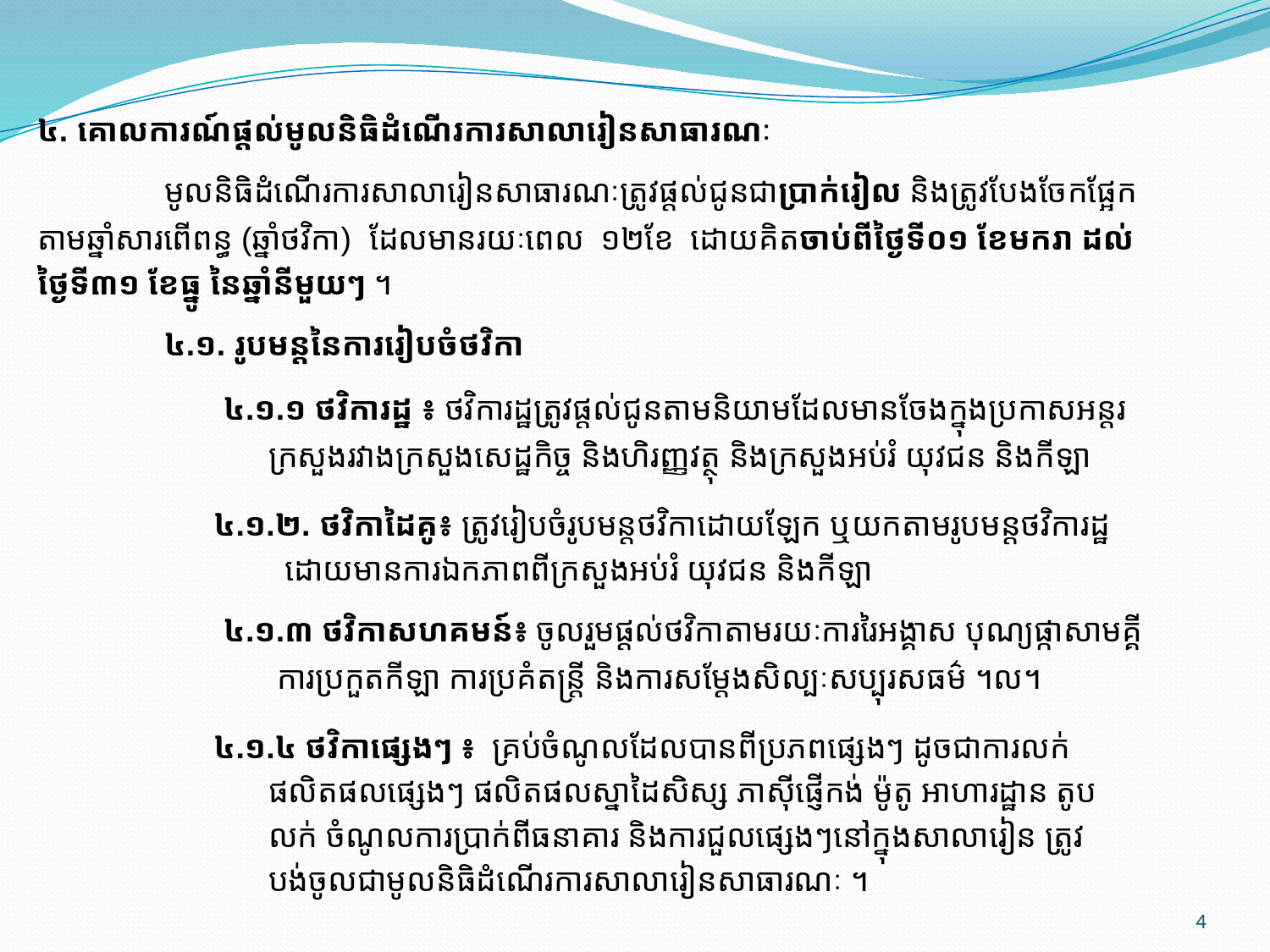

៤. គោលការណ៍ផ្ដល់មូលនិធិដំណើរការសាលារៀនសាធារណៈ
	មូលនិធិដំណើរការសាលារៀនសាធារណៈត្រូវផ្តល់ជូនជាប្រាក់​​រៀល​​ និងត្រូវបែងចែកផ្អែក
តាមឆ្នាំសារពើពន្ធ (ឆ្នាំថវិកា)  ដែលមានរយៈ​ពេល  ១២​ខែ  ដោយ​​​​​​គិតចាប់ពីថ្ងៃទី០១ ខែមករា​ ដល់
ថ្ងៃទី៣១ ខែធ្នូ ​នៃ​ឆ្នាំ​នីមួយៗ ។
	៤.១. រូបមន្តនៃការរៀបចំថវិកា
	​     ៤.១.១ ថវិការដ្ឋ ៖ ថវិការដ្ឋត្រូវផ្តល់ជូនតាមនិយាមដែលមានចែងក្នុងប្រកាសអន្តរ
                            ក្រសួងរវាងក្រសួងសេដ្ឋកិច្ច និងហិរញ្ញវត្ថុ និងក្រសួងអប់រំ យុវជន និងកីឡា

	      ៤.១.២. ថវិកាដៃគូ៖ ត្រូវរៀបចំរូបមន្តថវិកាដោយឡែក ឬយកតាមរូបមន្តថវិការដ្ឋ
                              ដោយមានការឯកភាពពីក្រសួងអប់រំ យុវជន និងកីឡា
	     ៤.១.៣ ថវិកាសហគមន៍៖ ចូលរួមផ្តល់ថវិកាតាមរយៈការរៃអង្គាស បុណ្យផ្កាសាមគ្គី
​                             ការប្រកួតកីឡា ការប្រគំតន្ត្រី និងការសម្តែងសិល្បៈសប្បុរសធម៌ ។ល។

	      ៤.១.៤ ថវិកាផ្សេងៗ ៖  គ្រប់ចំណូលដែលបានពីប្រភពផ្សេងៗ ដូចជាការលក់
                            ផលិតផលផ្សេងៗ ផលិត​ផល​ស្នាដៃសិស្ស ភាស៊ីផ្ញើកង់ ម៉ូតូ អាហារដ្ឋាន តូប
                            លក់ ចំណូលការប្រាក់ពីធនាគារ និងការជួលផ្សេងៗនៅក្នុងសាលារៀន ត្រូវ
                            បង់ចូលជាមូលនិធិដំណើរការសាលារៀនសាធារណៈ ។

4